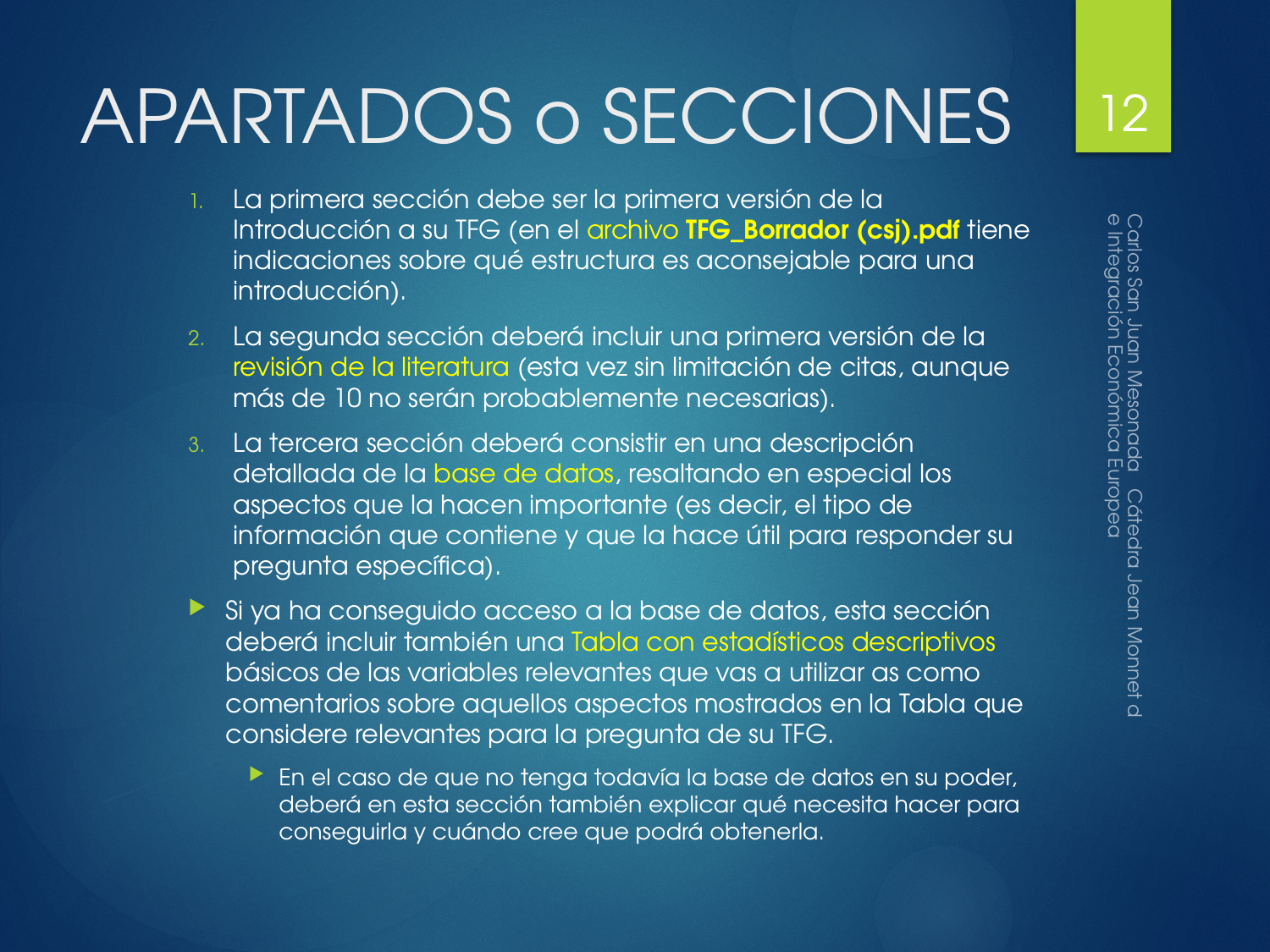

12
# APARTADOS o SECCIONES
La primera sección debe ser la primera versión de la Introducción a su TFG (en el archivo TFG_Borrador (csj).pdf tiene indicaciones sobre qué estructura es aconsejable para una introducción).
La segunda sección deberá incluir una primera versión de la revisión de la literatura (esta vez sin limitación de citas, aunque más de 10 no serán probablemente necesarias).
La tercera sección deberá consistir en una descripción detallada de la base de datos, resaltando en especial los aspectos que la hacen importante (es decir, el tipo de información que contiene y que la hace útil para responder su pregunta específica).
Si ya ha conseguido acceso a la base de datos, esta sección deberá incluir también una Tabla con estadísticos descriptivos básicos de las variables relevantes que vas a utilizar as como comentarios sobre aquellos aspectos mostrados en la Tabla que considere relevantes para la pregunta de su TFG.
En el caso de que no tenga todavía la base de datos en su poder, deberá en esta sección también explicar qué necesita hacer para conseguirla y cuándo cree que podrá obtenerla.

Carlos San Juan Mesonada   Cátedra Jean Monnet de Integración Económica Europea